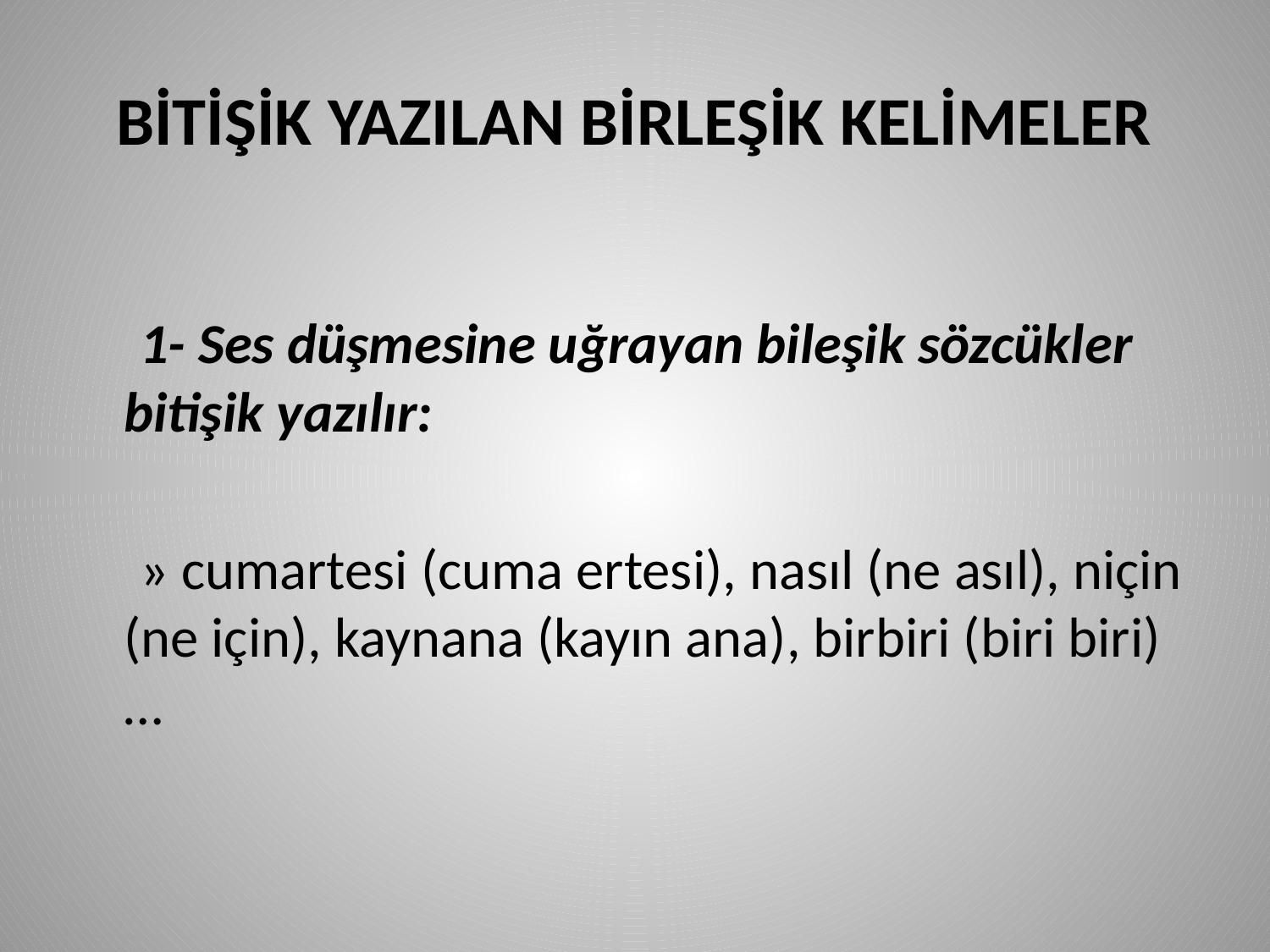

# BİTİŞİK YAZILAN BİRLEŞİK KELİMELER

     1- Ses düşmesine uğrayan bileşik sözcükler bitişik yazılır:

     » cumartesi (cuma ertesi), nasıl (ne asıl), niçin (ne için), kaynana (kayın ana), birbiri (biri biri)…